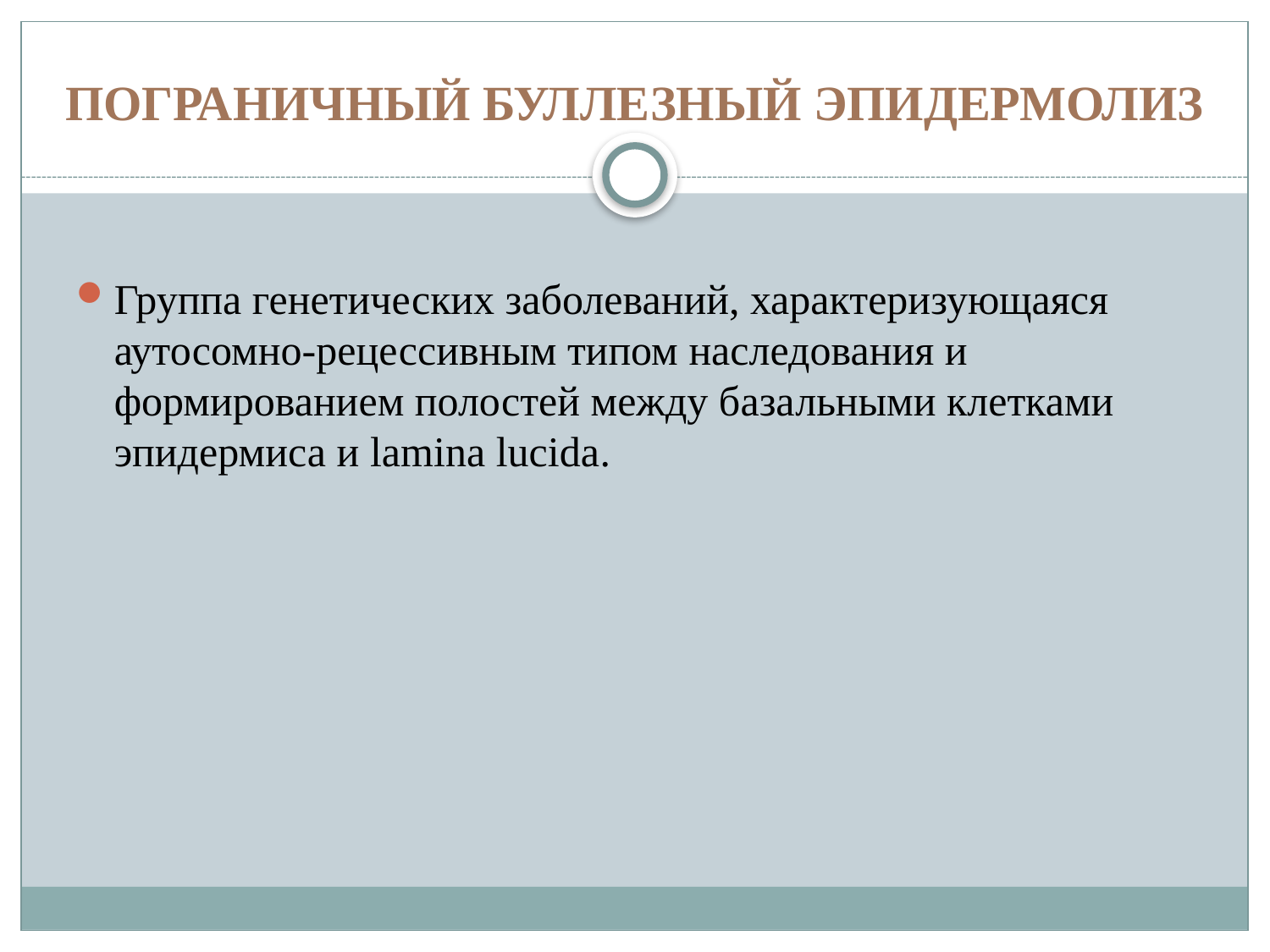

# ПОГРАНИЧНЫЙ БУЛЛЕЗНЫЙ ЭПИДЕРМОЛИЗ
Группа генетических заболеваний, характеризующаяся аутосомно-рецессивным типом наследования и формированием полостей между базальными клетками эпидермиса и lamina lucida.